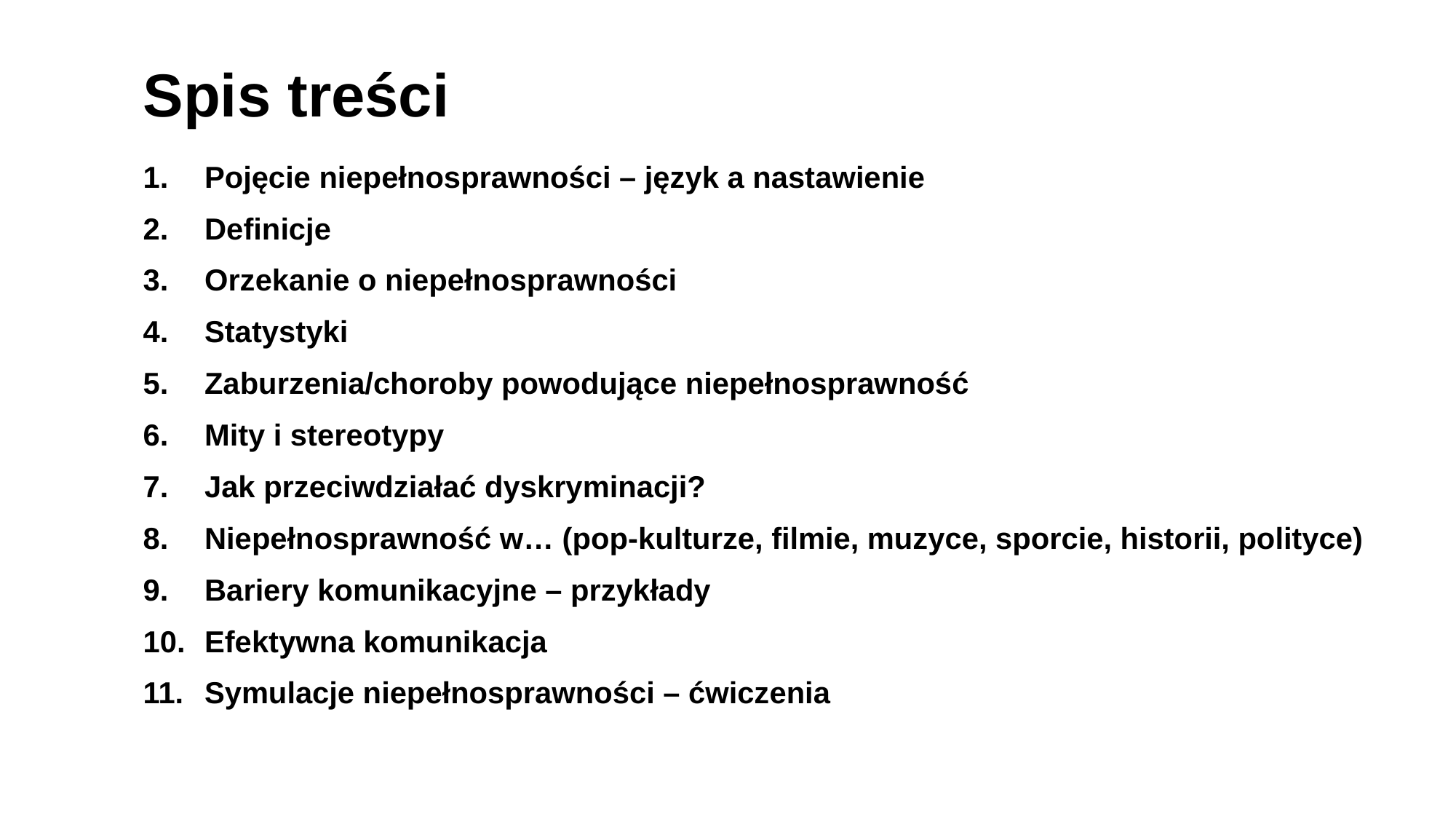

# Spis treści
Pojęcie niepełnosprawności – język a nastawienie
Definicje
Orzekanie o niepełnosprawności
Statystyki
Zaburzenia/choroby powodujące niepełnosprawność
Mity i stereotypy
Jak przeciwdziałać dyskryminacji?
Niepełnosprawność w… (pop-kulturze, filmie, muzyce, sporcie, historii, polityce)
Bariery komunikacyjne – przykłady
Efektywna komunikacja
Symulacje niepełnosprawności – ćwiczenia